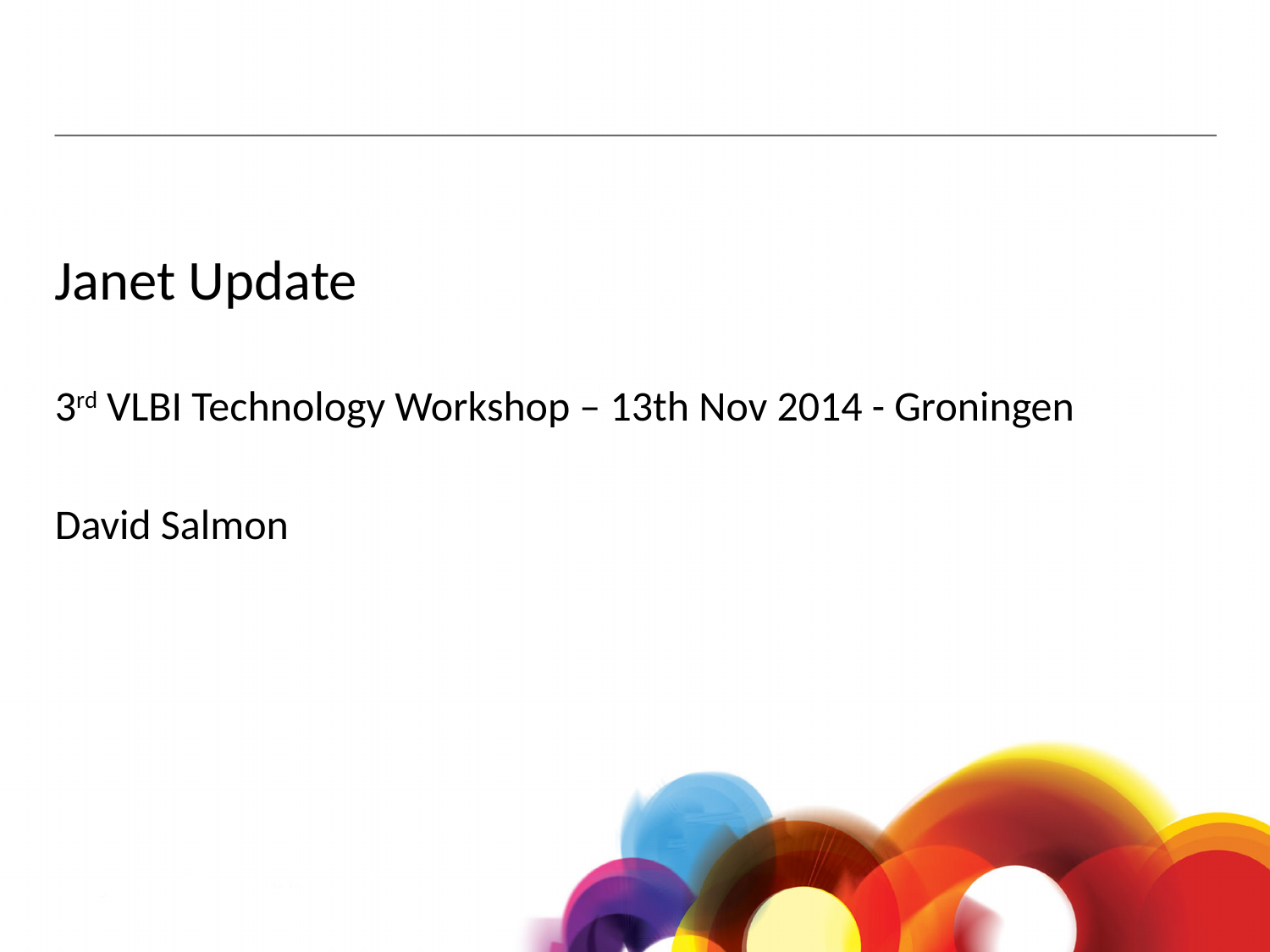

Janet Update

3rd VLBI Technology Workshop – 13th Nov 2014 - Groningen

David Salmon